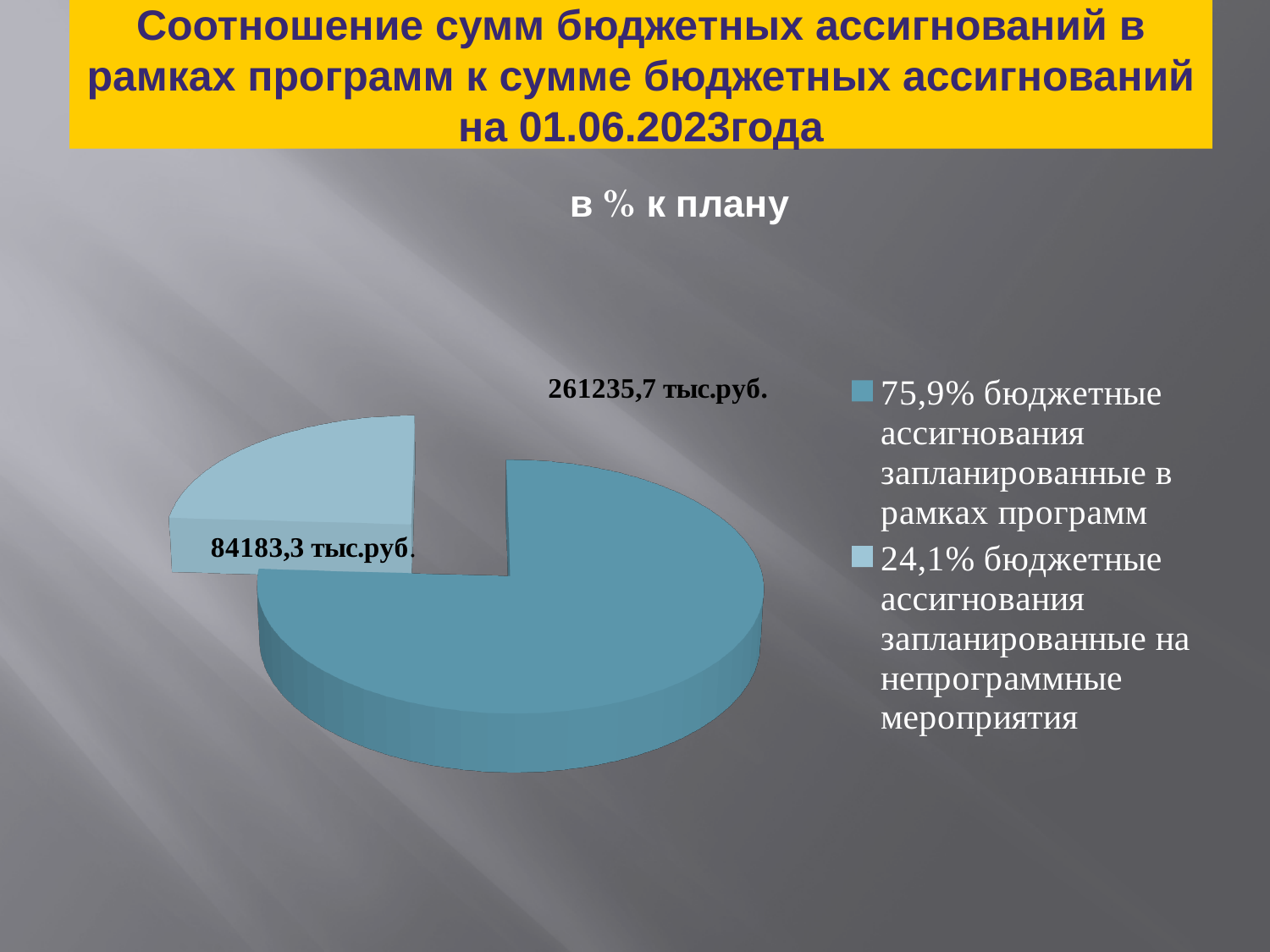

# Соотношение сумм бюджетных ассигнований в рамках программ к сумме бюджетных ассигнований на 01.06.2023года

[unsupported chart]